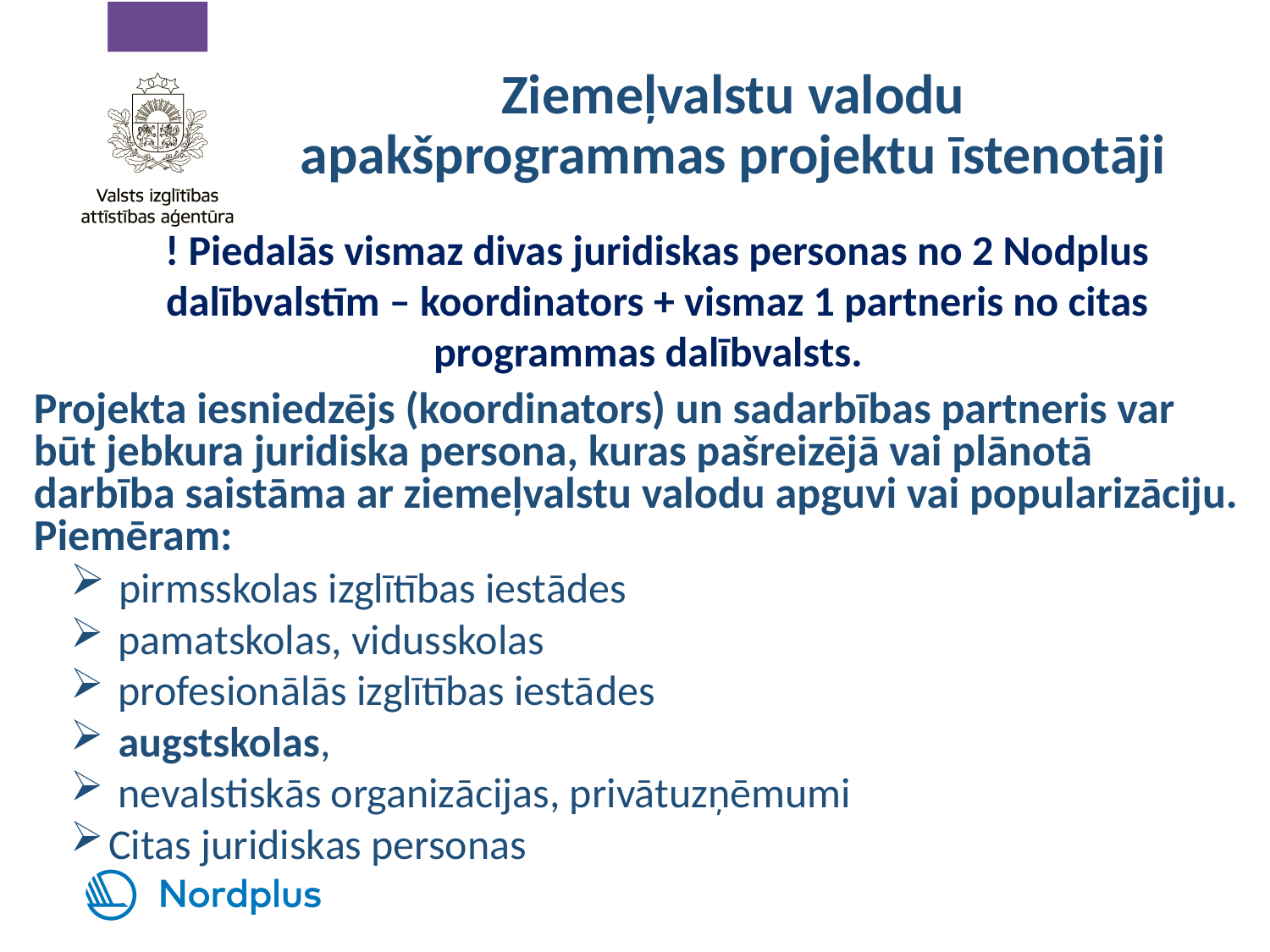

# Ziemeļvalstu valodu apakšprogrammas projektu īstenotāji

! Piedalās vismaz divas juridiskas personas no 2 Nodplus dalībvalstīm – koordinators + vismaz 1 partneris no citas programmas dalībvalsts.

Projekta iesniedzējs (koordinators) un sadarbības partneris var būt jebkura juridiska persona, kuras pašreizējā vai plānotā darbība saistāma ar ziemeļvalstu valodu apguvi vai popularizāciju. Piemēram:
 pirmsskolas izglītības iestādes
 pamatskolas, vidusskolas
 profesionālās izglītības iestādes
 augstskolas,
 nevalstiskās organizācijas, privātuzņēmumi
Citas juridiskas personas